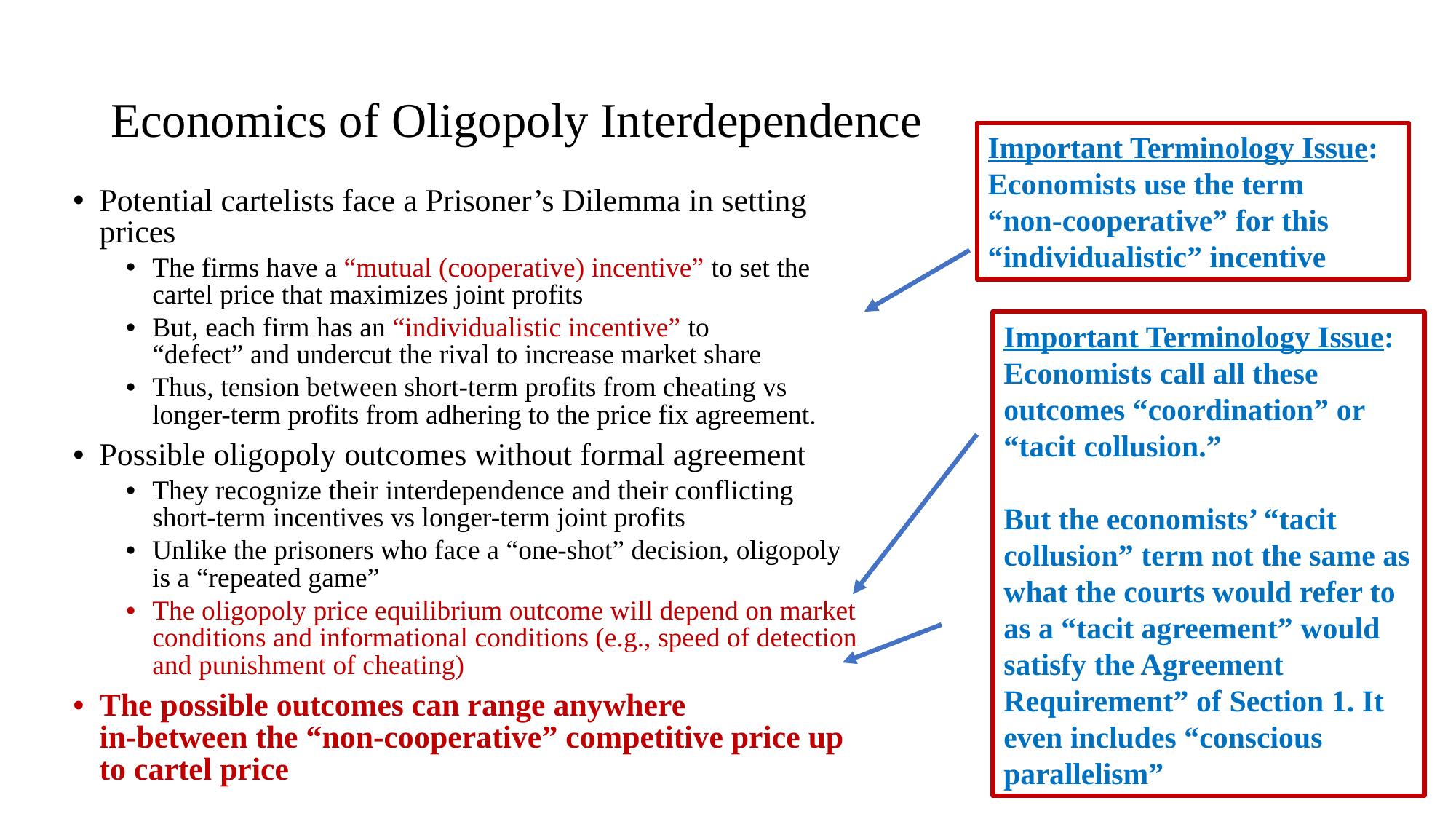

# Economics of Oligopoly Interdependence
Important Terminology Issue:
Economists use the term
“non-cooperative” for this “individualistic” incentive
Potential cartelists face a Prisoner’s Dilemma in setting prices
The firms have a “mutual (cooperative) incentive” to set the cartel price that maximizes joint profits
But, each firm has an “individualistic incentive” to
“defect” and undercut the rival to increase market share
Thus, tension between short-term profits from cheating vs longer-term profits from adhering to the price fix agreement.
Possible oligopoly outcomes without formal agreement
They recognize their interdependence and their conflicting short-term incentives vs longer-term joint profits
Unlike the prisoners who face a “one-shot” decision, oligopoly is a “repeated game”
The oligopoly price equilibrium outcome will depend on market conditions and informational conditions (e.g., speed of detection and punishment of cheating)
The possible outcomes can range anywhere
in-between the “non-cooperative” competitive price up to cartel price

Important Terminology Issue:
Economists call all these outcomes “coordination” or “tacit collusion.”

But the economists’ “tacit collusion” term not the same as what the courts would refer to as a “tacit agreement” would satisfy the Agreement Requirement” of Section 1. It even includes “conscious parallelism”